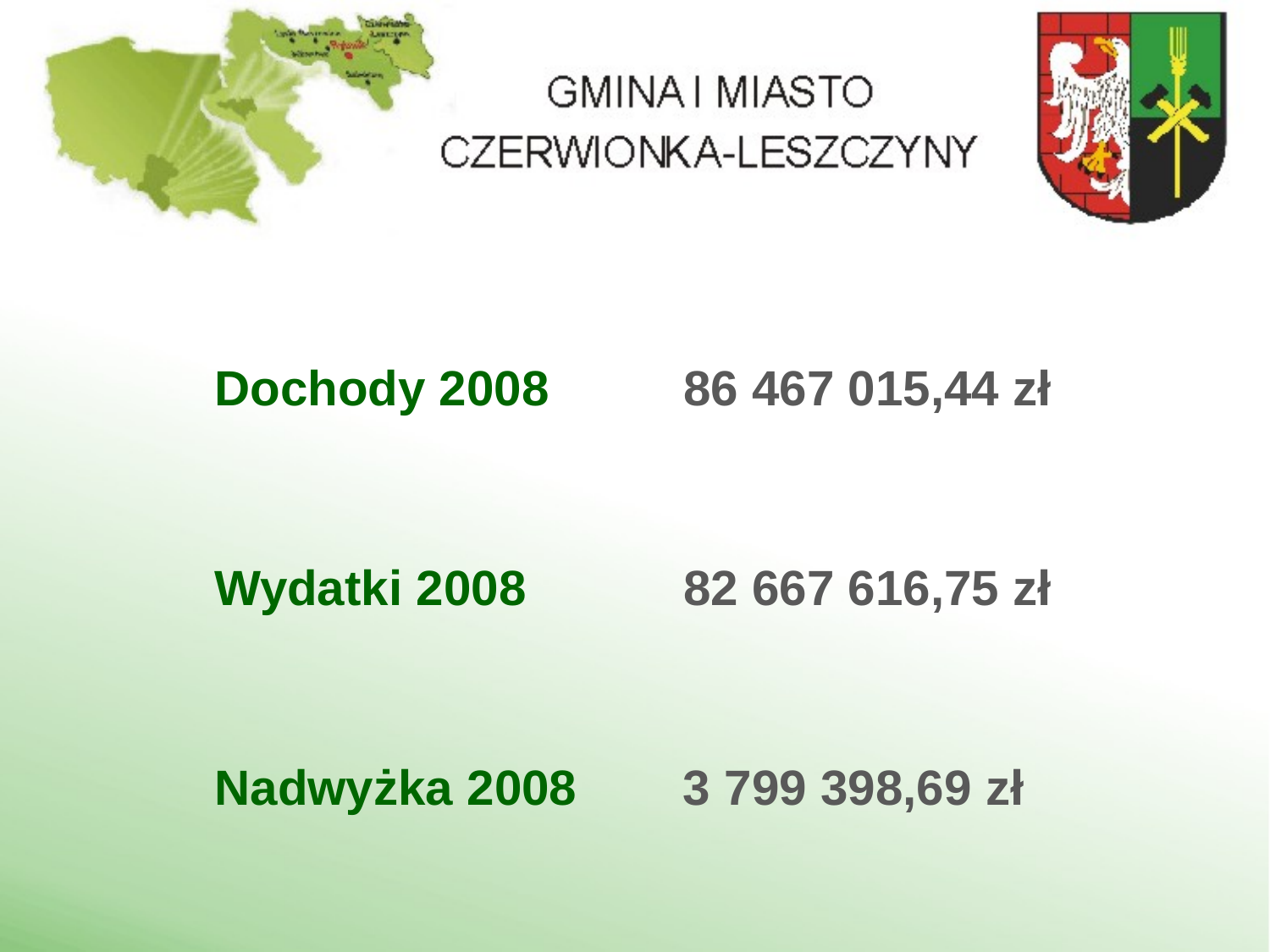

Dochody 2008
     86 467 015,44 zł
Wydatki 2008
     82 667 616,75 zł
Nadwyżka 2008
     3 799 398,69 zł